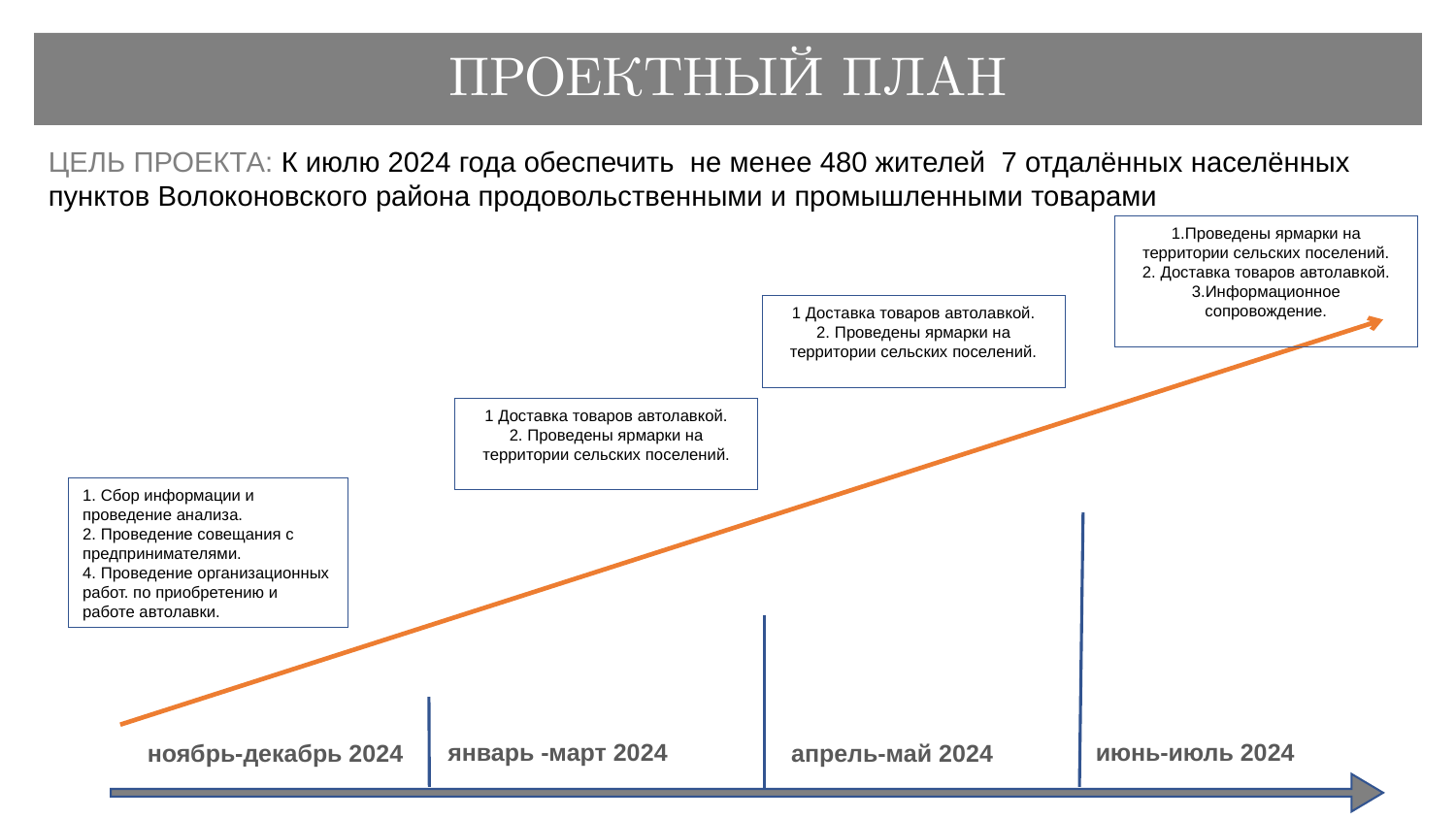

# ПРОЕКТНЫЙ ПЛАН
ЦЕЛЬ ПРОЕКТА: К июлю 2024 года обеспечить  не менее 480 жителей  7 отдалённых населённых пунктов Волоконовского района продовольственными и промышленными товарами
1.Проведены ярмарки на территории сельских поселений.
2. Доставка товаров автолавкой.
3.Информационное сопровождение.

1 Доставка товаров автолавкой.
2. Проведены ярмарки на территории сельских поселений.

1 Доставка товаров автолавкой.
2. Проведены ярмарки на территории сельских поселений.

1. Сбор информации и проведение анализа.
2. Проведение совещания с предпринимателями.
4. Проведение организационных работ. по приобретению и работе автолавки.
январь -март 2024
июнь-июль 2024
апрель-май 2024
ноябрь-декабрь 2024